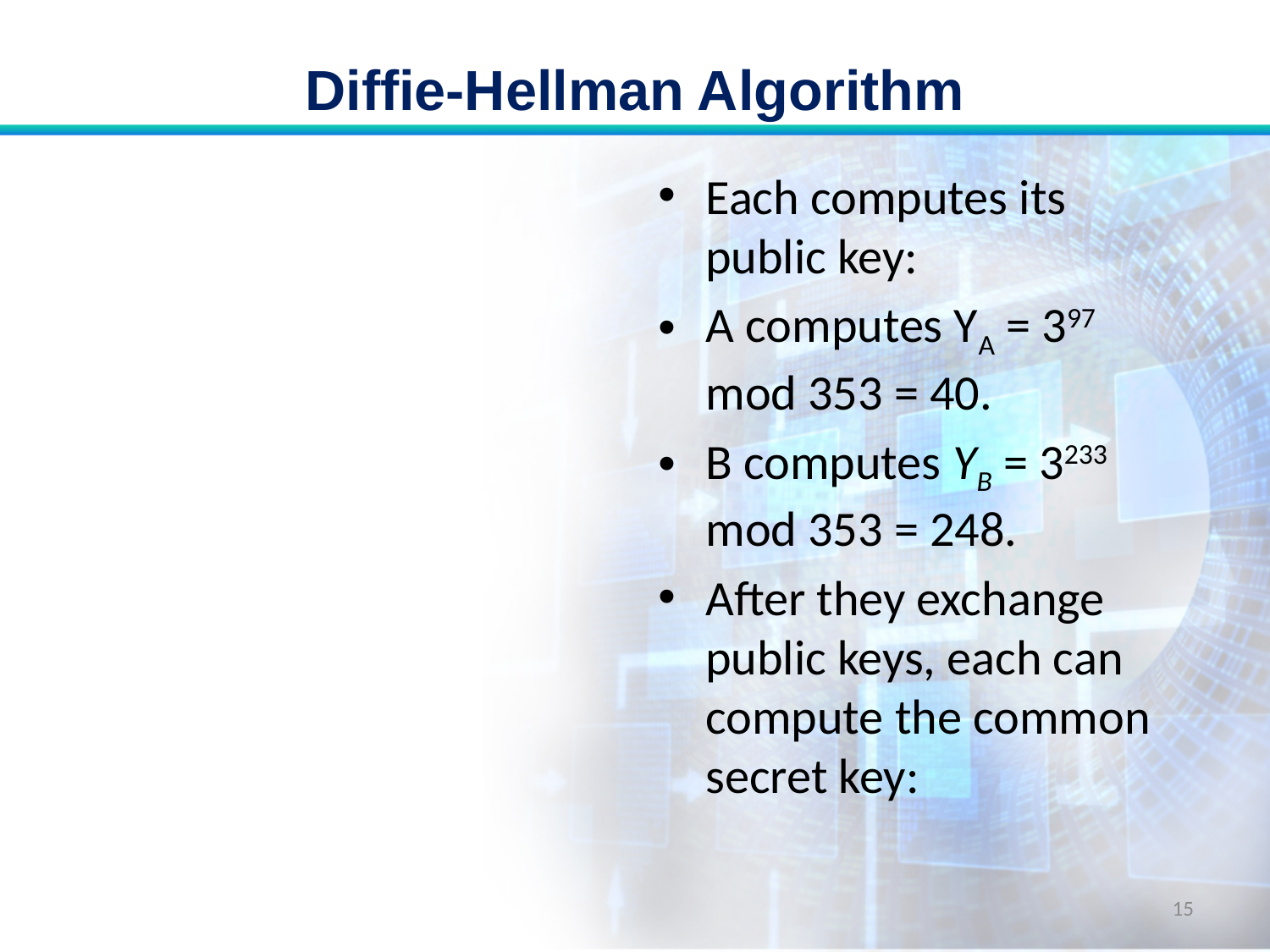

# Diffie-Hellman Algorithm
Each computes its public key:
A computes YA = 397 mod 353 = 40.
B computes YB = 3233 mod 353 = 248.
After they exchange public keys, each can compute the common secret key:
15